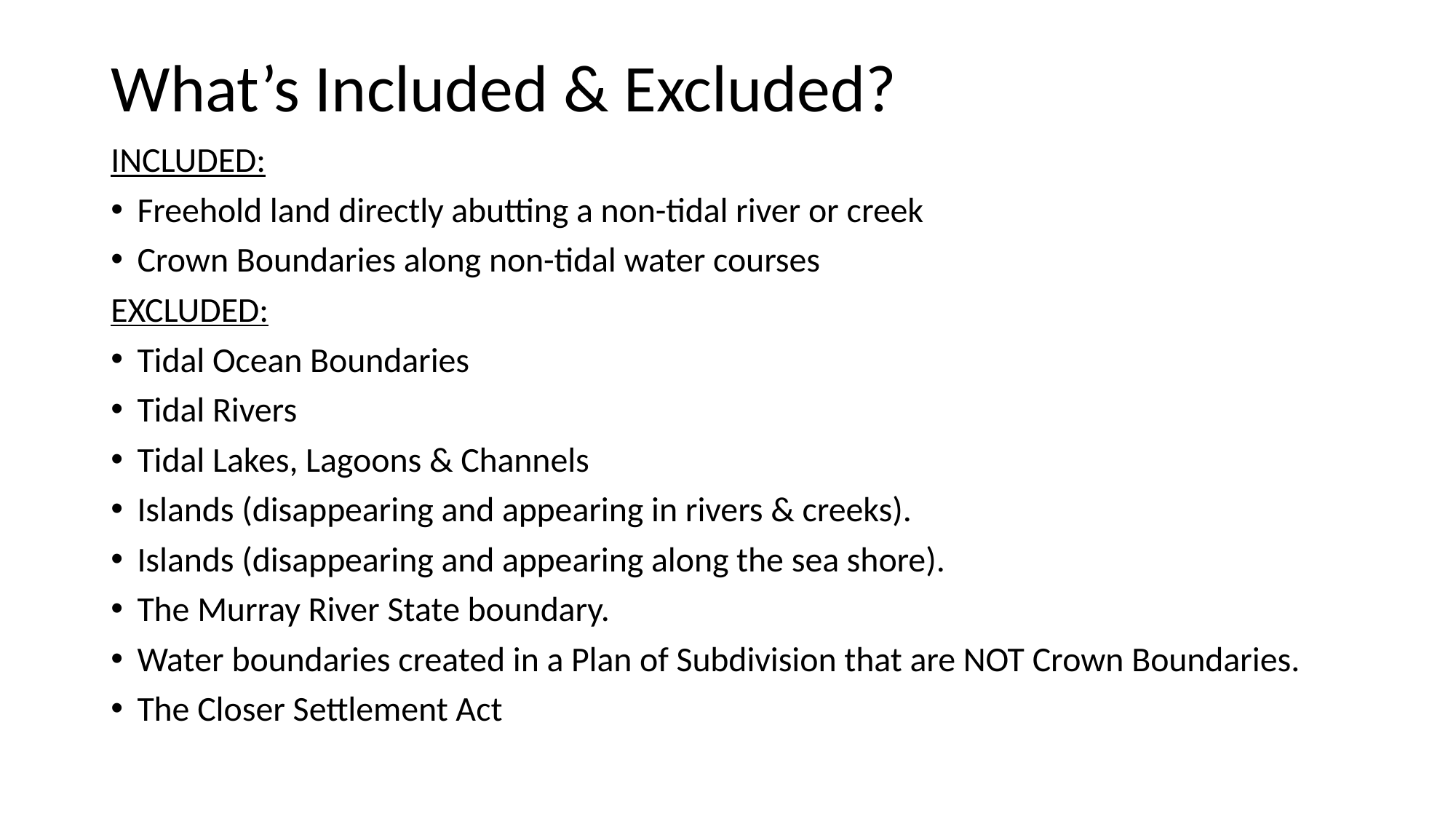

# What’s Included & Excluded?
INCLUDED:
Freehold land directly abutting a non-tidal river or creek
Crown Boundaries along non-tidal water courses
EXCLUDED:
Tidal Ocean Boundaries
Tidal Rivers
Tidal Lakes, Lagoons & Channels
Islands (disappearing and appearing in rivers & creeks).
Islands (disappearing and appearing along the sea shore).
The Murray River State boundary.
Water boundaries created in a Plan of Subdivision that are NOT Crown Boundaries.
The Closer Settlement Act